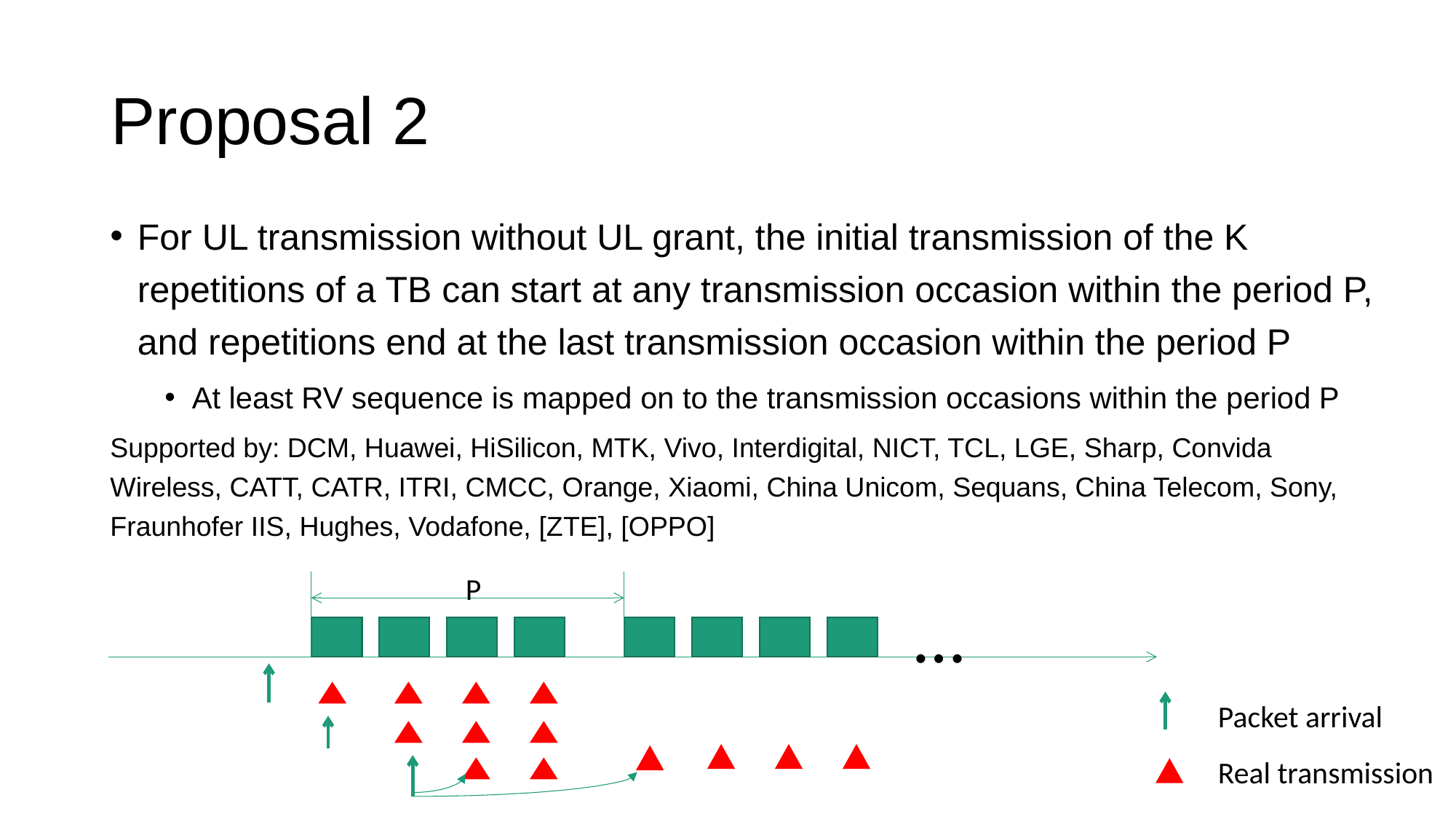

# Proposal 2
For UL transmission without UL grant, the initial transmission of the K repetitions of a TB can start at any transmission occasion within the period P, and repetitions end at the last transmission occasion within the period P
At least RV sequence is mapped on to the transmission occasions within the period P
Supported by: DCM, Huawei, HiSilicon, MTK, Vivo, Interdigital, NICT, TCL, LGE, Sharp, Convida Wireless, CATT, CATR, ITRI, CMCC, Orange, Xiaomi, China Unicom, Sequans, China Telecom, Sony, Fraunhofer IIS, Hughes, Vodafone, [ZTE], [OPPO]

P
…

Packet arrival
Real transmission